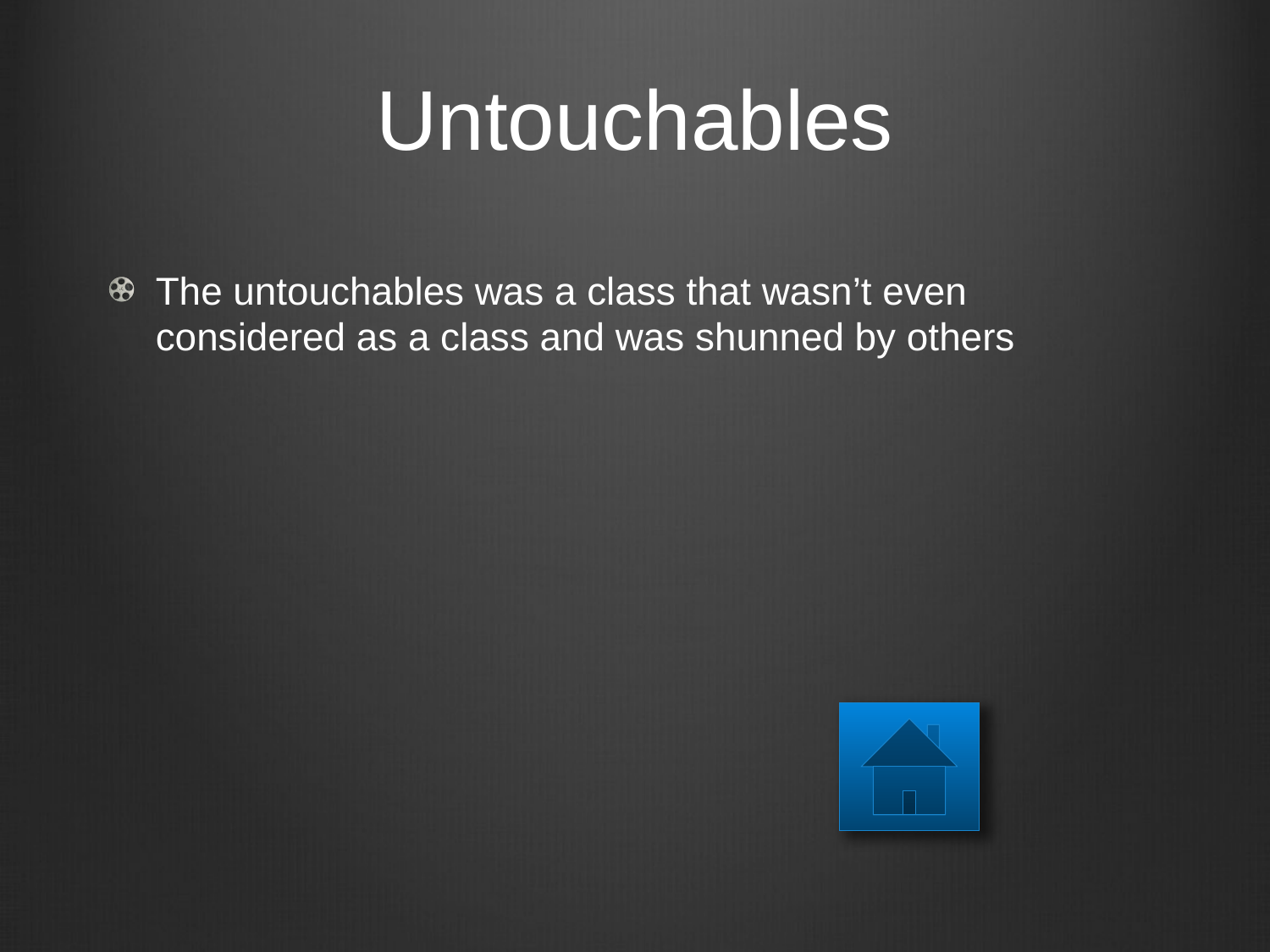

# Untouchables
The untouchables was a class that wasn’t even considered as a class and was shunned by others